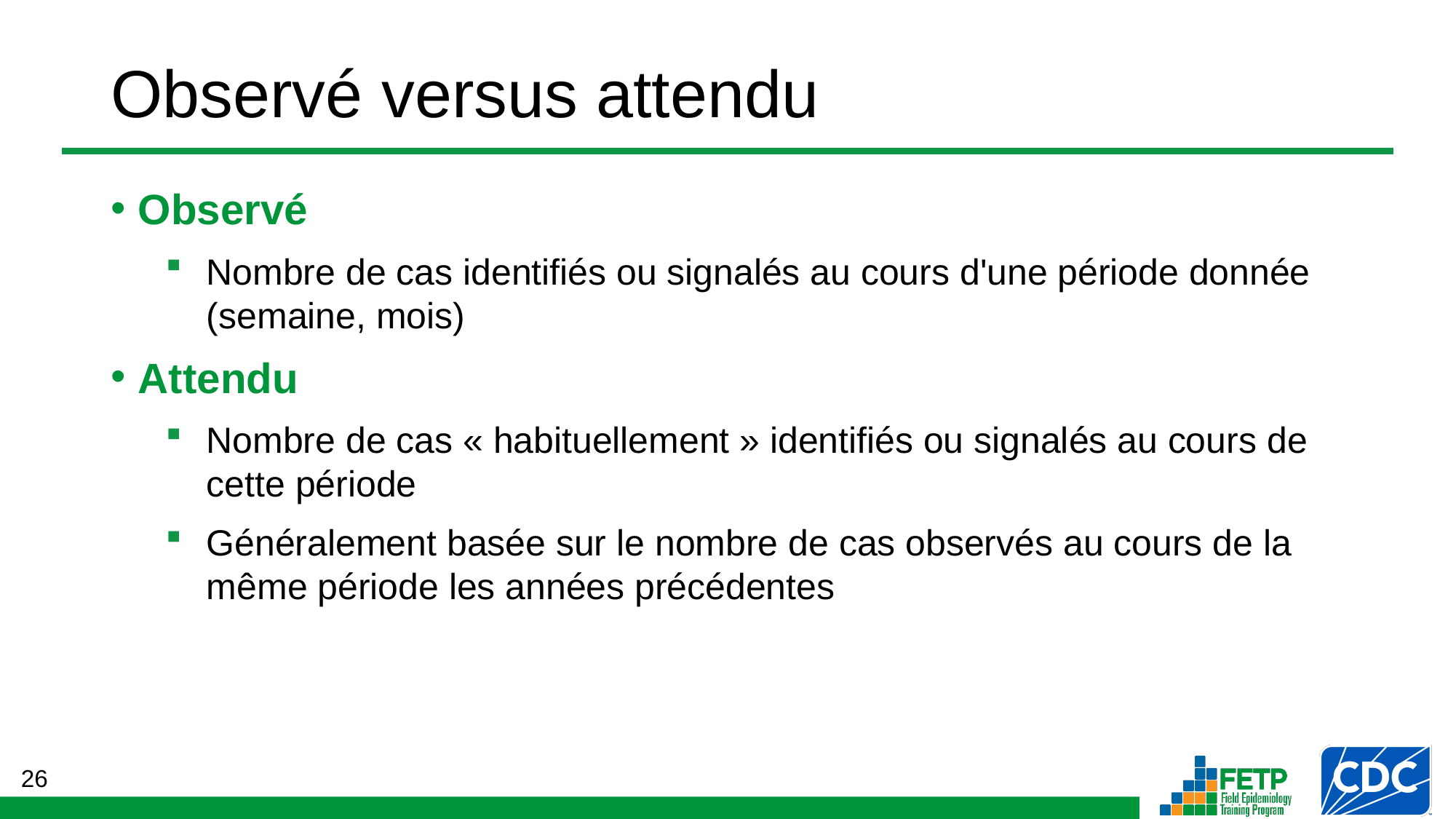

# Observé versus attendu
Observé
Nombre de cas identifiés ou signalés au cours d'une période donnée (semaine, mois)
Attendu
Nombre de cas « habituellement » identifiés ou signalés au cours de cette période
Généralement basée sur le nombre de cas observés au cours de la même période les années précédentes